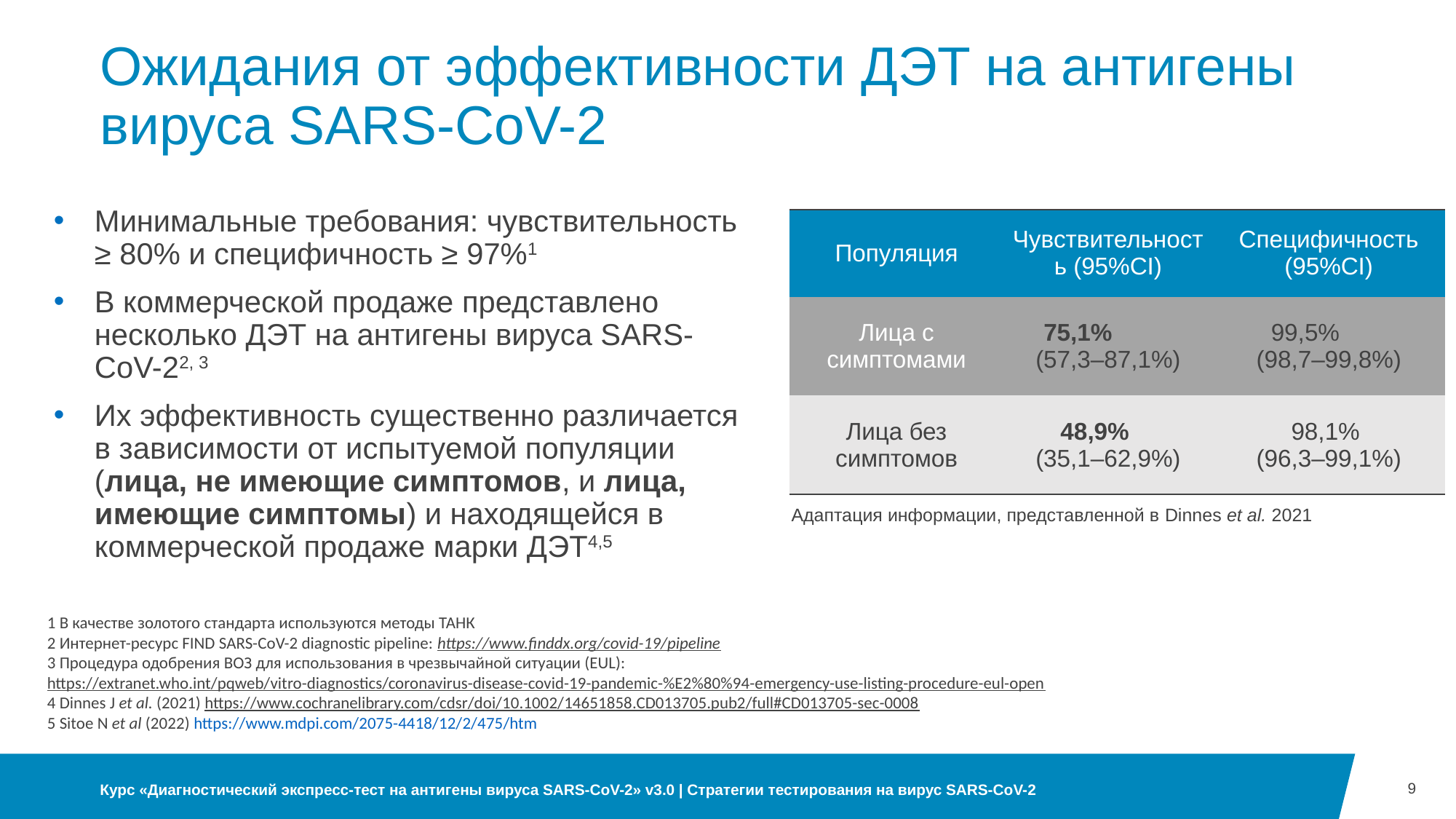

# Ожидания от эффективности ДЭТ на антигены вируса SARS-CoV-2
Минимальные требования: чувствительность ≥ 80% и специфичность ≥ 97%1
В коммерческой продаже представлено несколько ДЭТ на антигены вируса SARS-CoV-22, 3
Их эффективность существенно различается в зависимости от испытуемой популяции (лица, не имеющие симптомов, и лица, имеющие симптомы) и находящейся в коммерческой продаже марки ДЭТ4,5

| Популяция | Чувствительность (95%CI) | Специфичность (95%CI) |
| --- | --- | --- |
| Лица с симптомами | 75,1%          (57,3–87,1%) | 99,5%        (98,7–99,8%) |
| Лица без симптомов | 48,9%     (35,1–62,9%) | 98,1%  (96,3–99,1%) |
Адаптация информации, представленной в Dinnes et al. 2021
1 В качестве золотого стандарта используются методы ТАНК
2 Интернет-ресурс FIND SARS-CoV-2 diagnostic pipeline: https://www.finddx.org/covid-19/pipeline
3 Процедура одобрения ВОЗ для использования в чрезвычайной ситуации (EUL): https://extranet.who.int/pqweb/vitro-diagnostics/coronavirus-disease-covid-19-pandemic-%E2%80%94-emergency-use-listing-procedure-eul-open
4 Dinnes J et al. (2021) https://www.cochranelibrary.com/cdsr/doi/10.1002/14651858.CD013705.pub2/full#CD013705-sec-0008
5 Sitoe N et al (2022) https://www.mdpi.com/2075-4418/12/2/475/htm

9
Курс «Диагностический экспресс-тест на антигены вируса SARS-CoV-2» v3.0 | Стратегии тестирования на вирус SARS-CoV-2